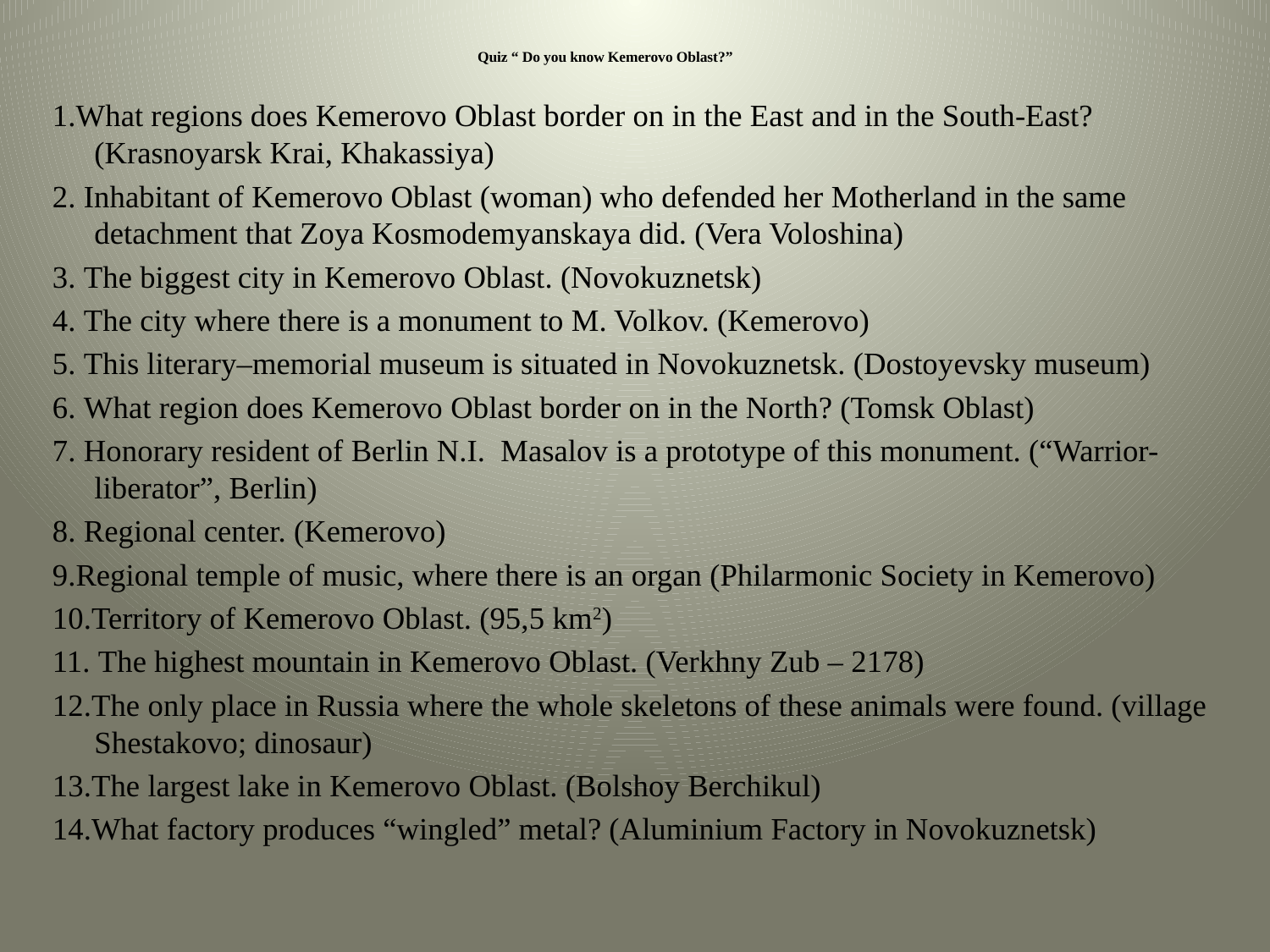

# Quiz “ Do you know Kemerovо Oblast?”
1.What regions does Kemerovо Oblast border on in the East and in the South-East? (Krasnoyarsk Krai, Khakassiya)
2. Inhabitant of Kemerovо Oblast (woman) who defended her Motherland in the same detachment that Zoya Kosmodemyanskaya did. (Vera Voloshina)
3. The biggest city in Kemerovo Oblast. (Novokuznetsk)
4. The city where there is a monument to M. Volkov. (Kemerovo)
5. This literary–memorial museum is situated in Novokuznetsk. (Dostoyevsky museum)
6. What region does Kemerovо Oblast border on in the North? (Tomsk Oblast)
7. Honorary resident of Berlin N.I.  Masalov is a prototype of this monument. (“Warrior-liberator”, Berlin)
8. Regional center. (Kemerovo)
9.Regional temple of music, where there is an organ (Philarmonic Society in Kemerovo)
10.Territory of Kemerovо Oblast. (95,5 km2)
11. The highest mountain in Kemerovо Oblast. (Verkhny Zub – 2178)
12.The only place in Russia where the whole skeletons of these animals were found. (village Shestakovo; dinosaur)
13.The largest lake in Kemerovо Oblast. (Bolshoy Berchikul)
14.What factory produces “wingled” metal? (Aluminium Factory in Novokuznetsk)